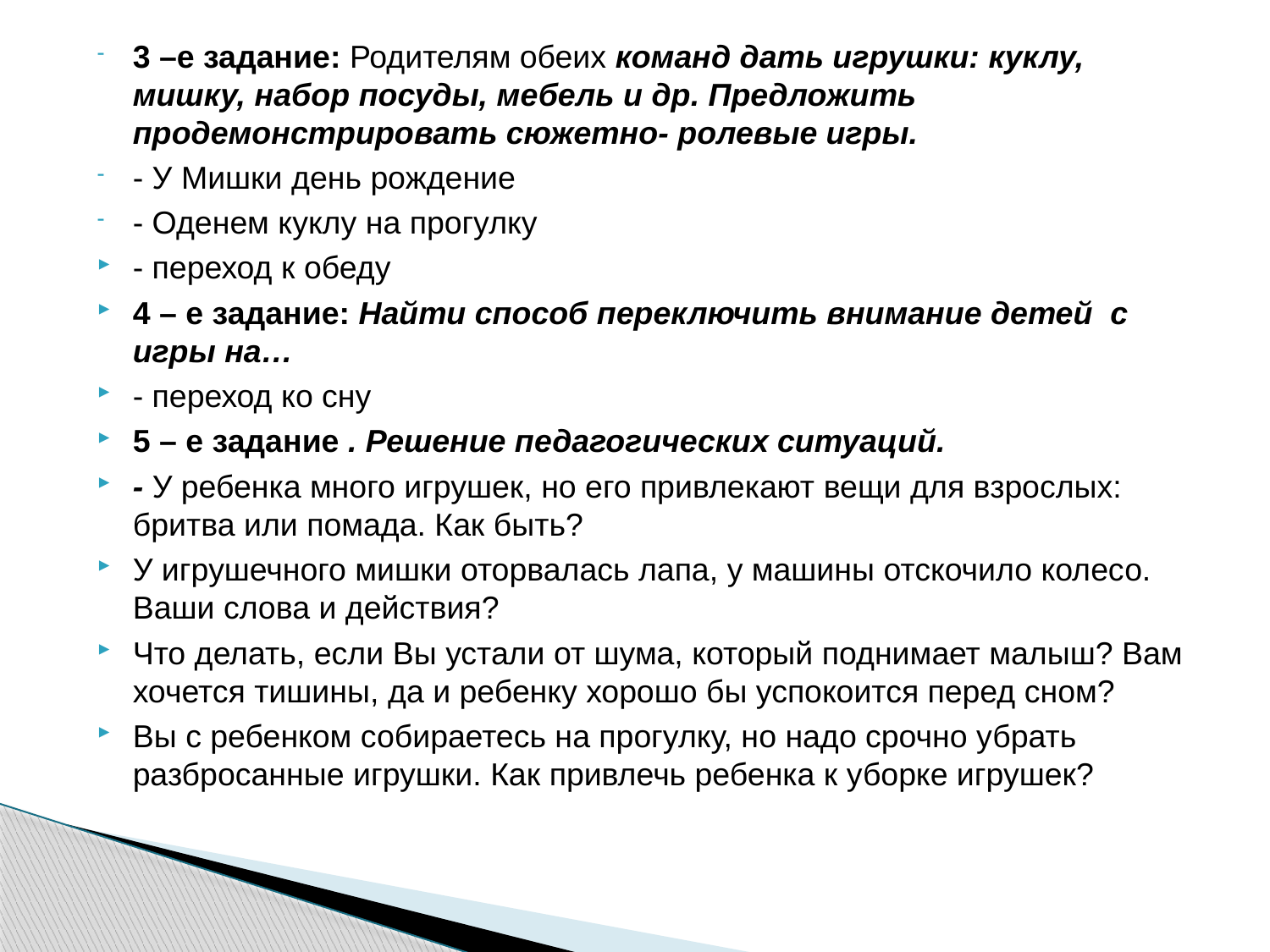

3 –е задание: Родителям обеих команд дать игрушки: куклу, мишку, набор посуды, мебель и др. Предложить продемонстрировать сюжетно- ролевые игры.
- У Мишки день рождение
- Оденем куклу на прогулку
- переход к обеду
4 – е задание: Найти способ переключить внимание детей  с игры на…
- переход ко сну
5 – е задание . Решение педагогических ситуаций.
- У ребенка много игрушек, но его привлекают вещи для взрослых: бритва или помада. Как быть?
У игрушечного мишки оторвалась лапа, у машины отскочило колесо. Ваши слова и действия?
Что делать, если Вы устали от шума, который поднимает малыш? Вам хочется тишины, да и ребенку хорошо бы успокоится перед сном?
Вы с ребенком собираетесь на прогулку, но надо срочно убрать разбросанные игрушки. Как привлечь ребенка к уборке игрушек?